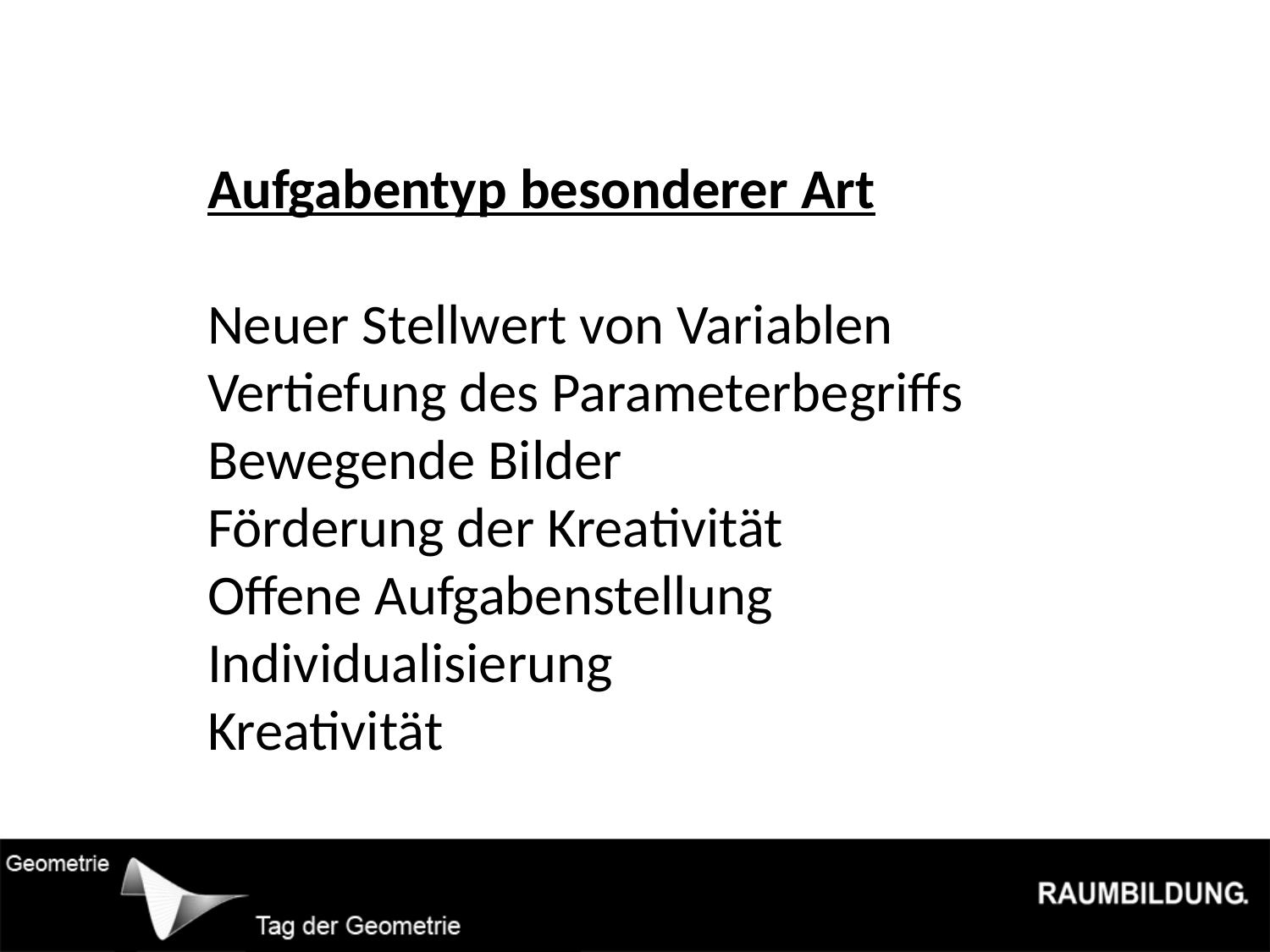

Aufgabentyp besonderer Art
Neuer Stellwert von Variablen
Vertiefung des Parameterbegriffs
Bewegende Bilder
Förderung der Kreativität
Offene Aufgabenstellung
Individualisierung
Kreativität